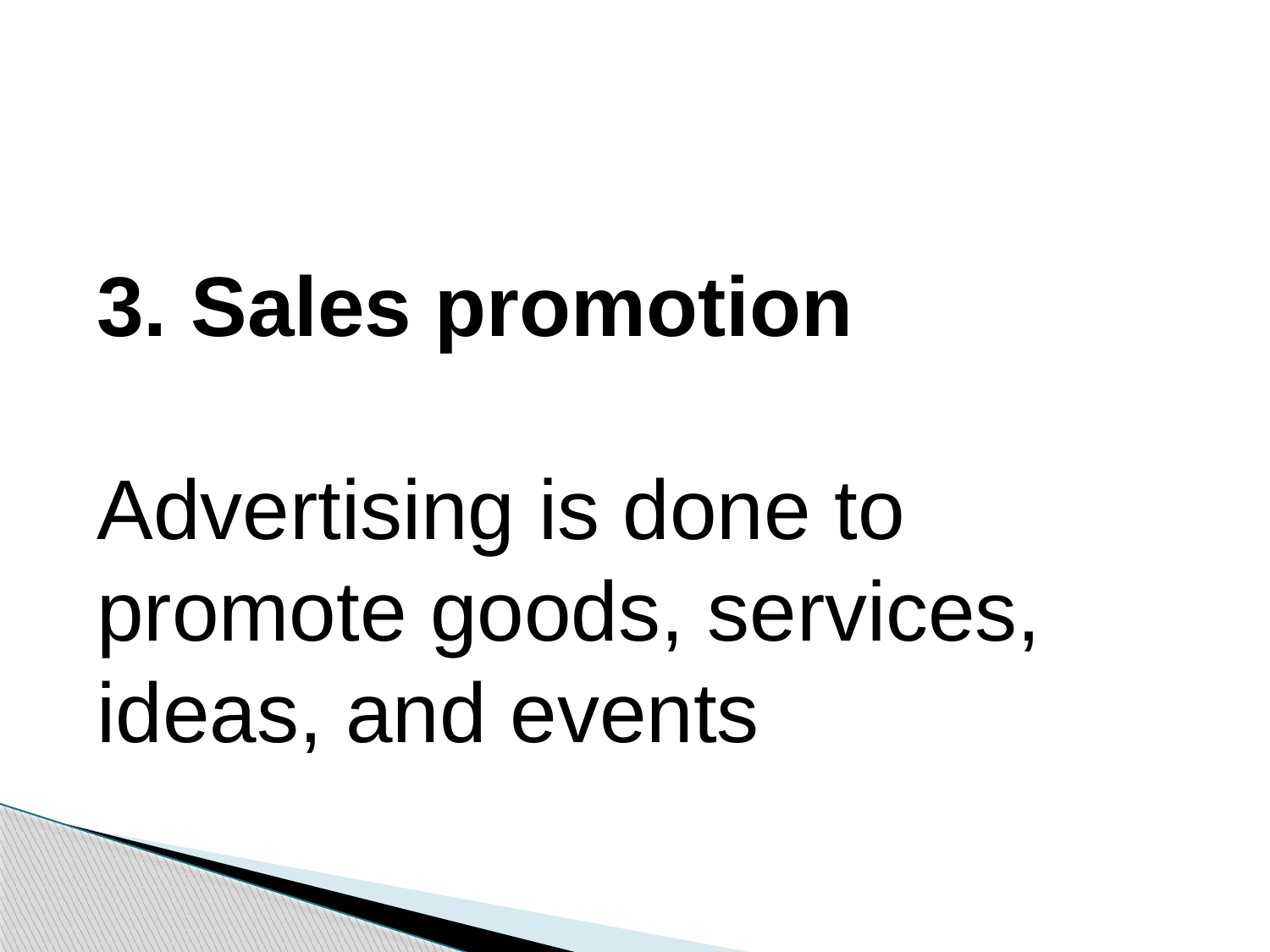

3. Sales promotion
Advertising is done to promote goods, services, ideas, and events